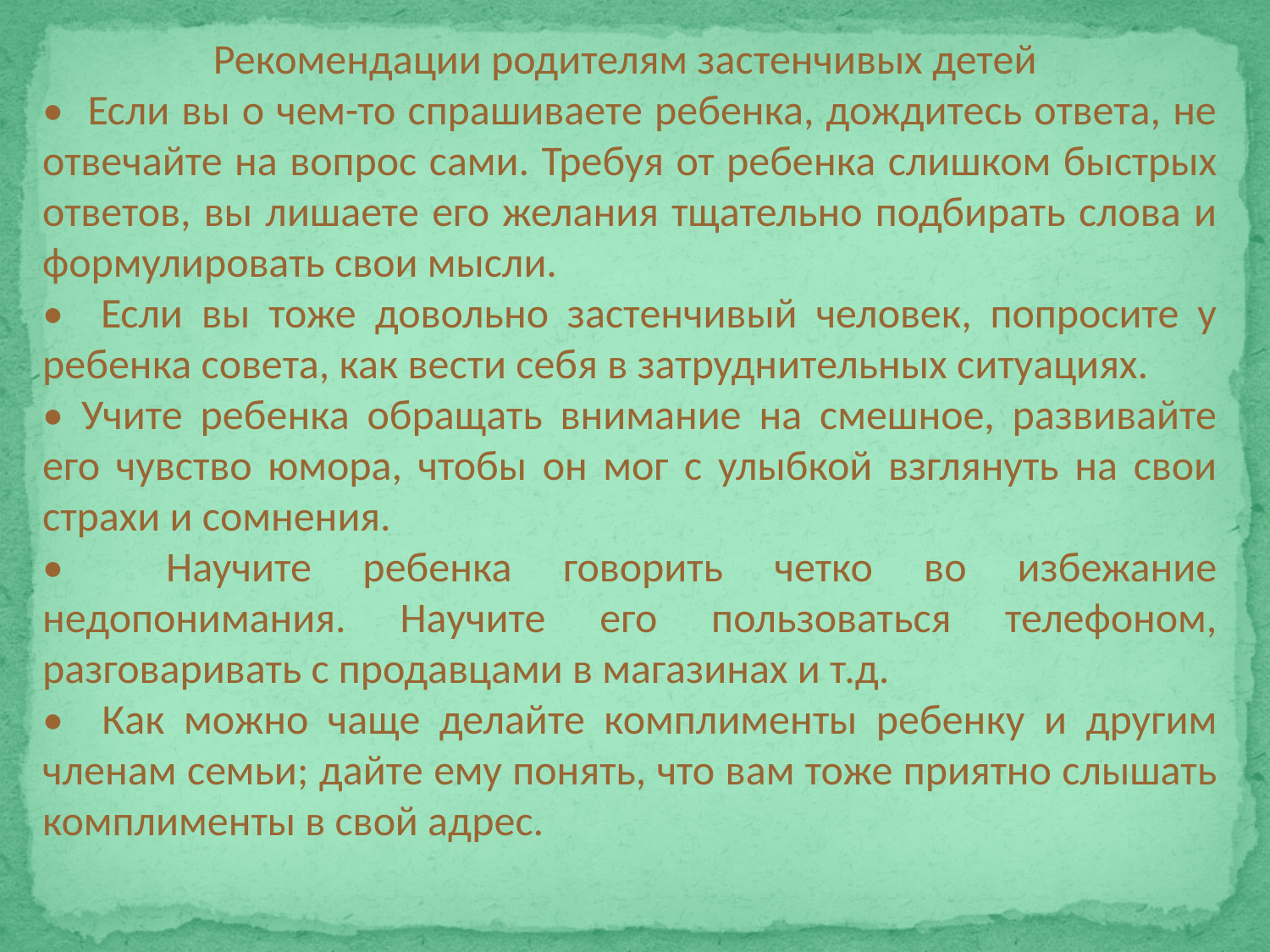

Рекомендации родителям застенчивых детей
•  Если вы о чем-то спрашиваете ребенка, дождитесь ответа, не отвечайте на вопрос сами. Требуя от ребенка слишком быстрых ответов, вы лишаете его желания тщательно подбирать слова и формулировать свои мысли.
•  Если вы тоже довольно застенчивый человек, попросите у ребенка совета, как вести себя в затруднительных ситуациях.
• Учите ребенка обращать внимание на смешное, развивайте его чувство юмора, чтобы он мог с улыбкой взглянуть на свои страхи и сомнения.
•  Научите ребенка говорить четко во избежание недопонимания. Научите его пользоваться телефоном, разговаривать с продавцами в магазинах и т.д.
•  Как можно чаще делайте комплименты ребенку и другим членам семьи; дайте ему понять, что вам тоже приятно слышать комплименты в свой адрес.